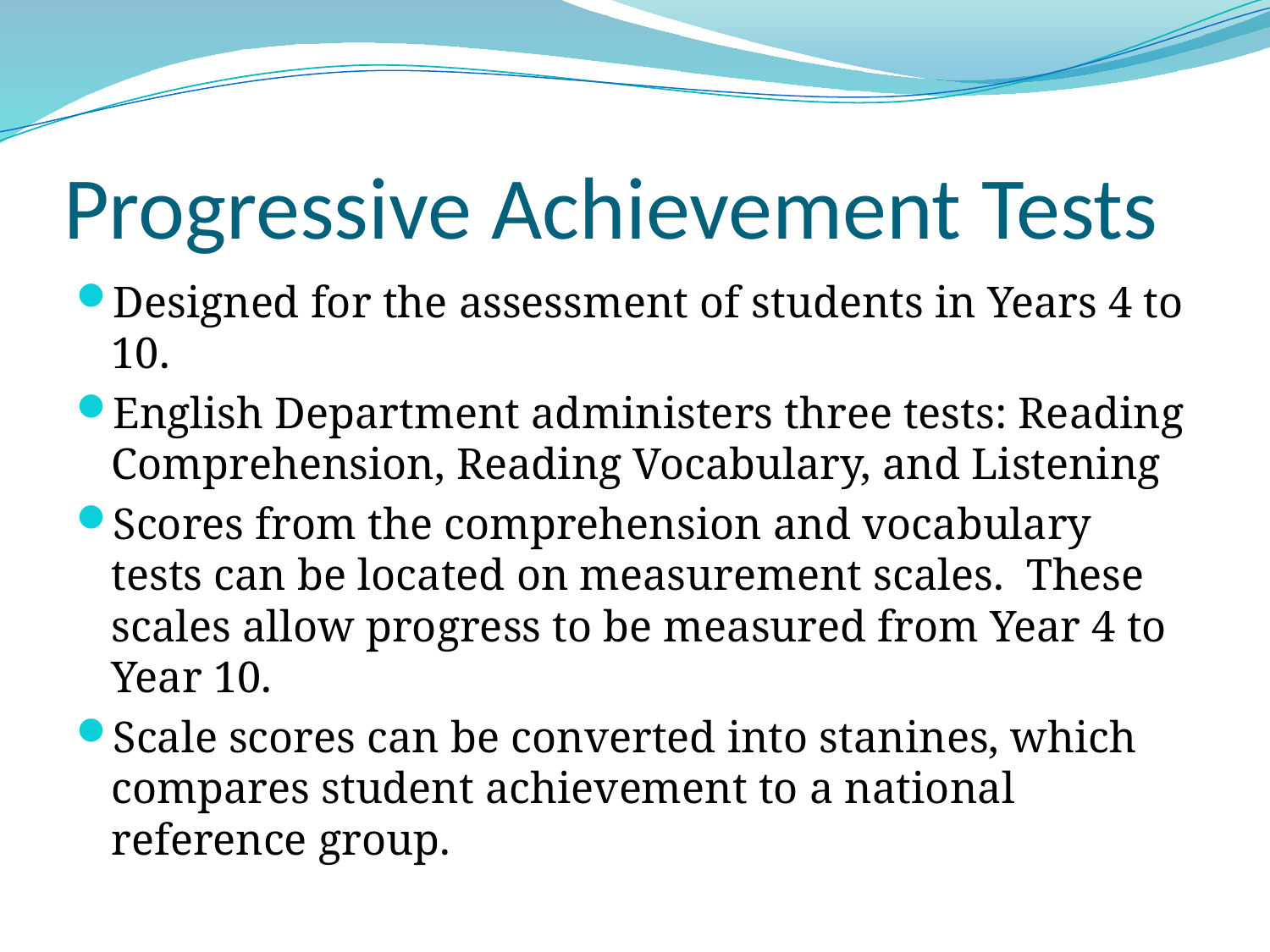

# Progressive Achievement Tests
Designed for the assessment of students in Years 4 to 10.
English Department administers three tests: Reading Comprehension, Reading Vocabulary, and Listening
Scores from the comprehension and vocabulary tests can be located on measurement scales.  These scales allow progress to be measured from Year 4 to Year 10.
Scale scores can be converted into stanines, which compares student achievement to a national reference group.